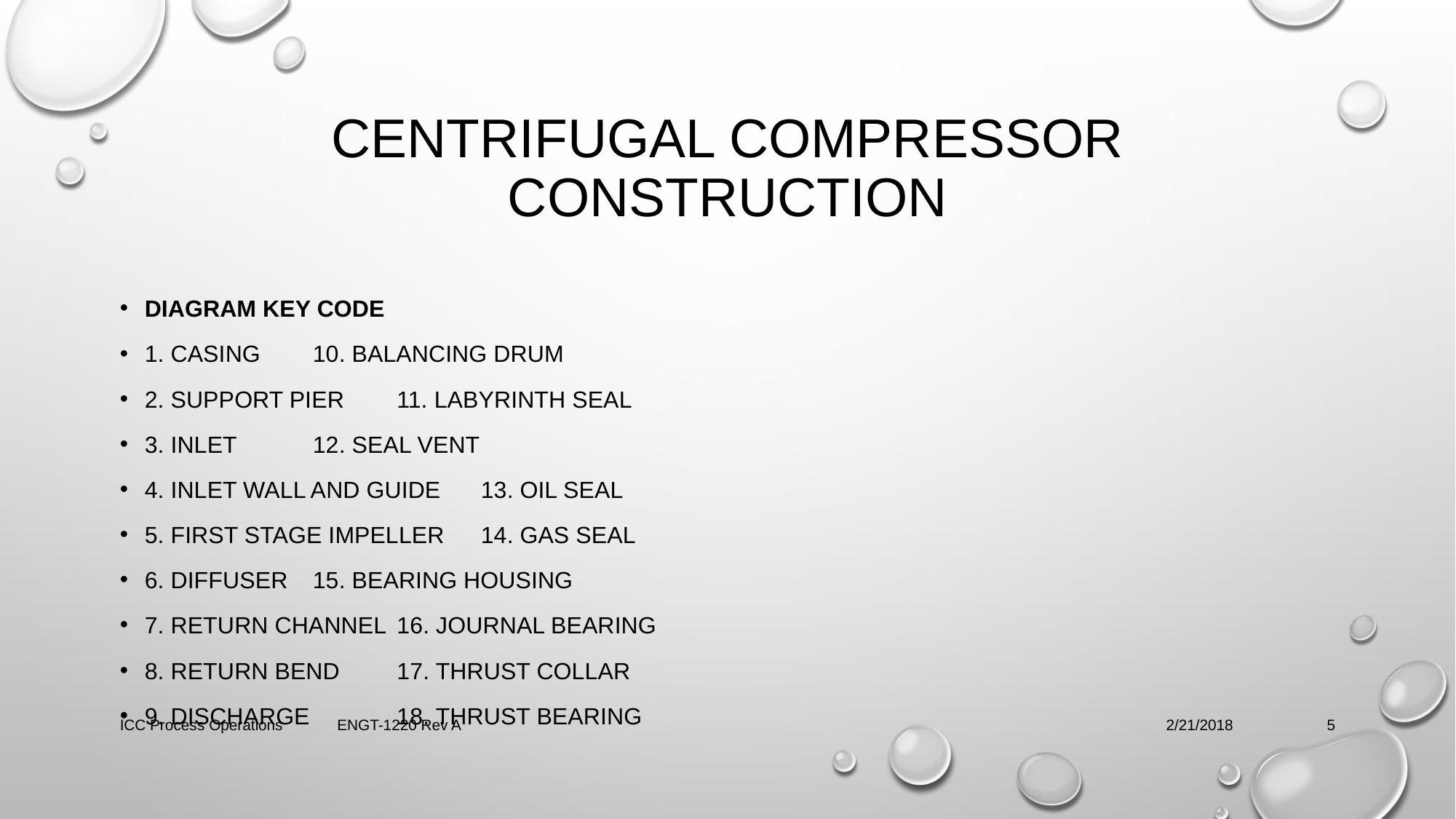

# centrifugal Compressor construction
Diagram Key Code
1. Casing 				10. Balancing Drum
2. Support Pier 				11. Labyrinth Seal
3. Inlet 				12. Seal Vent
4. Inlet Wall and Guide 			13. Oil Seal
5. First Stage Impeller 			14. Gas Seal
6. Diffuser 				15. Bearing Housing
7. Return Channel 			16. Journal Bearing
8. Return Bend 				17. Thrust Collar
9. Discharge 				18. Thrust Bearing
ICC Process Operations             ENGT-1220 Rev A
2/21/2018
5